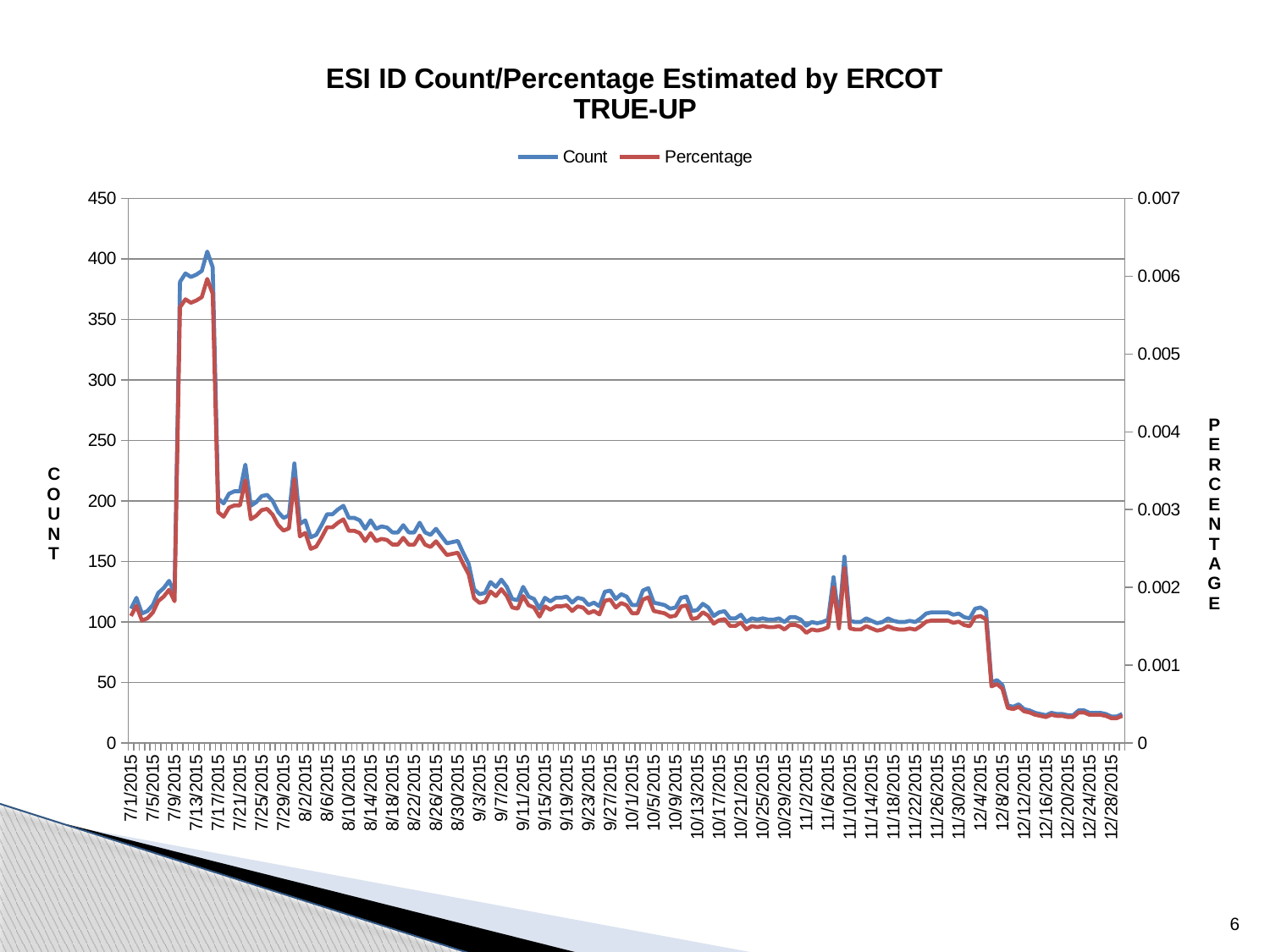

### Chart: ESI ID Count/Percentage Estimated by ERCOT
TRUE-UP

| Category | Count | Percentage |
|---|---|---|
| 42186 | 111.0 | 0.001632924224519137 |
| 42187 | 120.0 | 0.0017649651765016656 |
| 42188 | 107.0 | 0.001573754366065267 |
| 42189 | 109.0 | 0.001603204054782512 |
| 42190 | 114.0 | 0.0016767450319441991 |
| 42191 | 124.0 | 0.0018238560965772987 |
| 42192 | 128.0 | 0.0018822604889701005 |
| 42193 | 134.0 | 0.0019700693537922586 |
| 42194 | 124.0 | 0.0018227842146887009 |
| 42195 | 381.0 | 0.005599705699456887 |
| 42196 | 388.0 | 0.005702584078943752 |
| 42197 | 385.0 | 0.00565849775556054 |
| 42198 | 387.0 | 0.005687472922044292 |
| 42199 | 390.0 | 0.005730512510590428 |
| 42200 | 406.0 | 0.005964579798291427 |
| 42201 | 393.0 | 0.005772787491059891 |
| 42202 | 202.0 | 0.0029667767996879304 |
| 42203 | 198.0 | 0.002908037286325351 |
| 42204 | 206.0 | 0.0030255306318086373 |
| 42205 | 208.0 | 0.0030548571567886344 |
| 42206 | 208.0 | 0.003054229160282275 |
| 42207 | 230.0 | 0.003376775798677214 |
| 42208 | 196.0 | 0.0028770828024430543 |
| 42209 | 199.0 | 0.002920710346110047 |
| 42210 | 204.0 | 0.0029941060142490094 |
| 42211 | 205.0 | 0.0030087821213176176 |
| 42212 | 200.0 | 0.00293544587588201 |
| 42213 | 191.0 | 0.0028032327290776838 |
| 42214 | 186.0 | 0.0027296229246060537 |
| 42215 | 188.0 | 0.0027587494178011535 |
| 42216 | 231.0 | 0.0033904260532666756 |
| 42217 | 181.0 | 0.00265672201308487 |
| 42218 | 184.0 | 0.002700755286765169 |
| 42219 | 170.0 | 0.0024955960070463887 |
| 42220 | 172.0 | 0.00252445121806239 |
| 42221 | 180.0 | 0.0026414015628879557 |
| 42222 | 189.0 | 0.002772958926169455 |
| 42223 | 189.0 | 0.0027723345653353445 |
| 42224 | 193.0 | 0.002830980490290617 |
| 42225 | 196.0 | 0.002874982416402185 |
| 42226 | 186.0 | 0.0027281683825525712 |
| 42227 | 186.0 | 0.0027278318928132188 |
| 42228 | 184.0 | 0.002698213474731451 |
| 42229 | 177.0 | 0.002595081133672189 |
| 42230 | 184.0 | 0.0026974587446408167 |
| 42231 | 177.0 | 0.002594861997322454 |
| 42232 | 179.0 | 0.0026241836260031087 |
| 42233 | 178.0 | 0.0026095103752226696 |
| 42234 | 174.0 | 0.002550538031600287 |
| 42235 | 174.0 | 0.0025500707864476928 |
| 42236 | 180.0 | 0.0026376041762066122 |
| 42237 | 174.0 | 0.002549316453537462 |
| 42238 | 174.0 | 0.0025493011398599347 |
| 42239 | 182.0 | 0.0026665111690190083 |
| 42240 | 174.0 | 0.0025490975974755145 |
| 42241 | 172.0 | 0.0025196197073520305 |
| 42242 | 177.0 | 0.0025926392481639133 |
| 42243 | 171.0 | 0.002504496743348694 |
| 42244 | 165.0 | 0.0024165311822593218 |
| 42245 | 166.0 | 0.002431208515673972 |
| 42246 | 167.0 | 0.0024458532754588792 |
| 42247 | 157.0 | 0.002300515960305696 |
| 42248 | 148.0 | 0.0021684937203059217 |
| 42249 | 127.0 | 0.0018605512447087828 |
| 42250 | 123.0 | 0.0018016822438941648 |
| 42251 | 124.0 | 0.0018160020831301314 |
| 42252 | 133.0 | 0.0019478471968062336 |
| 42253 | 129.0 | 0.001889265326225595 |
| 42254 | 135.0 | 0.001977134367809089 |
| 42255 | 129.0 | 0.001889384034441274 |
| 42256 | 119.0 | 0.0017425916789929401 |
| 42257 | 118.0 | 0.0017277975091602553 |
| 42258 | 129.0 | 0.0018886313615582703 |
| 42259 | 121.0 | 0.0017715007114551824 |
| 42260 | 119.0 | 0.0017422128211051955 |
| 42261 | 111.0 | 0.001625028364796908 |
| 42262 | 120.0 | 0.0017566205197576624 |
| 42263 | 117.0 | 0.0017125989611403976 |
| 42264 | 120.0 | 0.0017564132869737803 |
| 42265 | 120.0 | 0.0017561929950730005 |
| 42266 | 121.0 | 0.0017708116097921492 |
| 42267 | 116.0 | 0.0016976360856551067 |
| 42268 | 120.0 | 0.001756364956830745 |
| 42269 | 119.0 | 0.0017415218618068743 |
| 42270 | 114.0 | 0.0016681809554901519 |
| 42271 | 116.0 | 0.0016973516631705124 |
| 42272 | 113.0 | 0.0016532149104769495 |
| 42273 | 125.0 | 0.0018287588272359833 |
| 42274 | 126.0 | 0.001843386740343616 |
| 42275 | 119.0 | 0.0017411146821031847 |
| 42276 | 123.0 | 0.0017995084269662922 |
| 42277 | 121.0 | 0.0017707084721668774 |
| 42278 | 114.0 | 0.0016682236754304016 |
| 42279 | 114.0 | 0.00166795299006178 |
| 42280 | 126.0 | 0.0018435180879849732 |
| 42281 | 128.0 | 0.0018727786358095173 |
| 42282 | 116.0 | 0.0016971753442559248 |
| 42283 | 115.0 | 0.0016822393267765983 |
| 42284 | 114.0 | 0.0016674584656573765 |
| 42285 | 111.0 | 0.0016232593468296867 |
| 42286 | 112.0 | 0.0016376988926815916 |
| 42287 | 120.0 | 0.0017546555764635765 |
| 42288 | 121.0 | 0.0017692774475613947 |
| 42289 | 109.0 | 0.001593788377948929 |
| 42290 | 110.0 | 0.0016081516329098584 |
| 42291 | 115.0 | 0.001681009330625008 |
| 42292 | 112.0 | 0.0016369530457557607 |
| 42293 | 105.0 | 0.0015345634101331168 |
| 42294 | 108.0 | 0.0015783914700217424 |
| 42295 | 109.0 | 0.0015930043433482642 |
| 42296 | 103.0 | 0.0015053263708334978 |
| 42297 | 103.0 | 0.0015050553787318433 |
| 42298 | 106.0 | 0.0015486500373794445 |
| 42299 | 100.0 | 0.0014607304528702623 |
| 42300 | 103.0 | 0.0015043458067456035 |
| 42301 | 102.0 | 0.001489731151724298 |
| 42302 | 103.0 | 0.0015043350408266306 |
| 42303 | 102.0 | 0.0014897542153836985 |
| 42304 | 102.0 | 0.0014895688559775303 |
| 42305 | 103.0 | 0.0015040496902971857 |
| 42306 | 100.0 | 0.0014600695080690012 |
| 42307 | 104.0 | 0.0015185252783354627 |
| 42308 | 104.0 | 0.0015186545538390054 |
| 42309 | 102.0 | 0.001489447048624167 |
| 42310 | 97.0 | 0.001416782711394935 |
| 42311 | 100.0 | 0.001460357998001062 |
| 42312 | 99.0 | 0.0014456087516861785 |
| 42313 | 100.0 | 0.0014599315934452576 |
| 42314 | 102.0 | 0.0014888380932362962 |
| 42315 | 137.0 | 0.0019997071961579934 |
| 42316 | 101.0 | 0.0014742364768725869 |
| 42317 | 154.0 | 0.0022478526074287443 |
| 42318 | 101.0 | 0.0014741192101231414 |
| 42319 | 100.0 | 0.0014593248229401192 |
| 42320 | 100.0 | 0.0014591127427234047 |
| 42321 | 103.0 | 0.0015027100573466255 |
| 42322 | 101.0 | 0.001473515742910894 |
| 42323 | 99.0 | 0.0014443365811940374 |
| 42324 | 100.0 | 0.001458954361573243 |
| 42325 | 103.0 | 0.001502557484129419 |
| 42326 | 101.0 | 0.0014731899127040167 |
| 42327 | 100.0 | 0.0014583333029513895 |
| 42328 | 100.0 | 0.001458186147669053 |
| 42329 | 101.0 | 0.0014727415945096193 |
| 42330 | 100.0 | 0.0014581599945639795 |
| 42331 | 103.0 | 0.001501894939386874 |
| 42332 | 107.0 | 0.001559986890278395 |
| 42333 | 108.0 | 0.0015744114981021053 |
| 42334 | 108.0 | 0.0015744082848862637 |
| 42335 | 108.0 | 0.0015744082848862637 |
| 42336 | 108.0 | 0.0015744296300658914 |
| 42337 | 106.0 | 0.0015452733005346646 |
| 42338 | 107.0 | 0.0015602452997245803 |
| 42339 | 104.0 | 0.00151643199881485 |
| 42340 | 103.0 | 0.0015017344303673446 |
| 42341 | 111.0 | 0.0016180972663048445 |
| 42342 | 112.0 | 0.001632423189387617 |
| 42343 | 109.0 | 0.0015886866851877411 |
| 42344 | 50.0 | 0.0007287537669282213 |
| 42345 | 52.0 | 0.0007578743141237457 |
| 42346 | 48.0 | 0.0006994581385233127 |
| 42347 | 31.0 | 0.0004516592723244615 |
| 42348 | 30.0 | 0.000437059944373924 |
| 42349 | 32.0 | 0.000466175405197477 |
| 42350 | 28.0 | 0.0004078980720988978 |
| 42351 | 27.0 | 0.00039333005461169294 |
| 42352 | 25.0 | 0.00036416818160630215 |
| 42353 | 24.0 | 0.00034956570830314685 |
| 42354 | 23.0 | 0.0003349847596498914 |
| 42355 | 25.0 | 0.0003640908549406692 |
| 42356 | 24.0 | 0.00034949362742057105 |
| 42357 | 24.0 | 0.0003494658414613264 |
| 42358 | 23.0 | 0.0003349033505332899 |
| 42359 | 23.0 | 0.00033492451602315287 |
| 42360 | 27.0 | 0.0003931289790658819 |
| 42361 | 27.0 | 0.0003930968123197123 |
| 42362 | 25.0 | 0.0003639773111103346 |
| 42363 | 25.0 | 0.0003639775760694935 |
| 42364 | 25.0 | 0.00036398467711865653 |
| 42365 | 24.0 | 0.00034942579877645643 |
| 42366 | 22.0 | 0.0003203000337770945 |
| 42367 | 22.0 | 0.00032025401383817595 |
| 42368 | 24.0 | 0.0003493450798675633 |
6